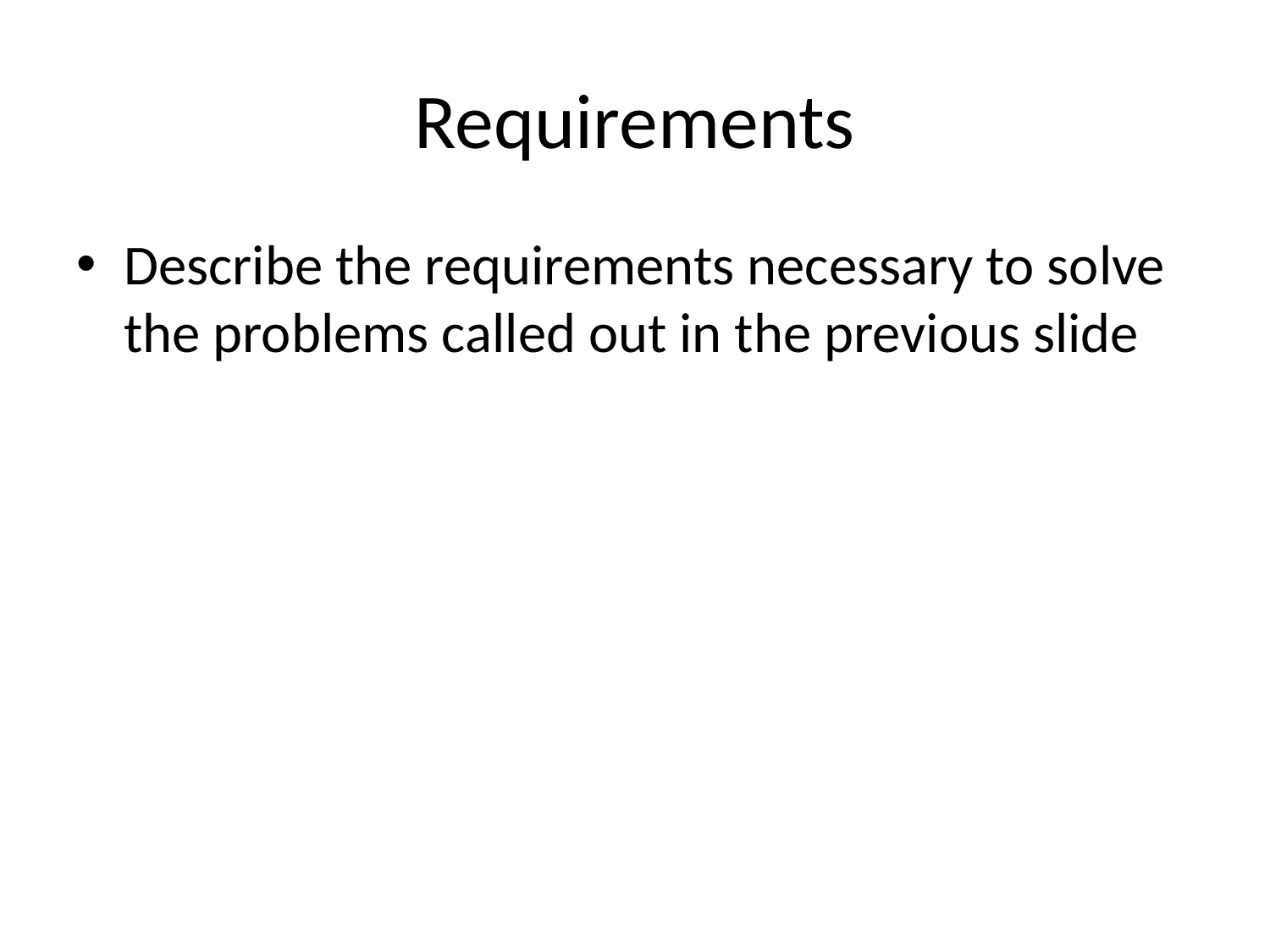

# Requirements
Describe the requirements necessary to solve the problems called out in the previous slide